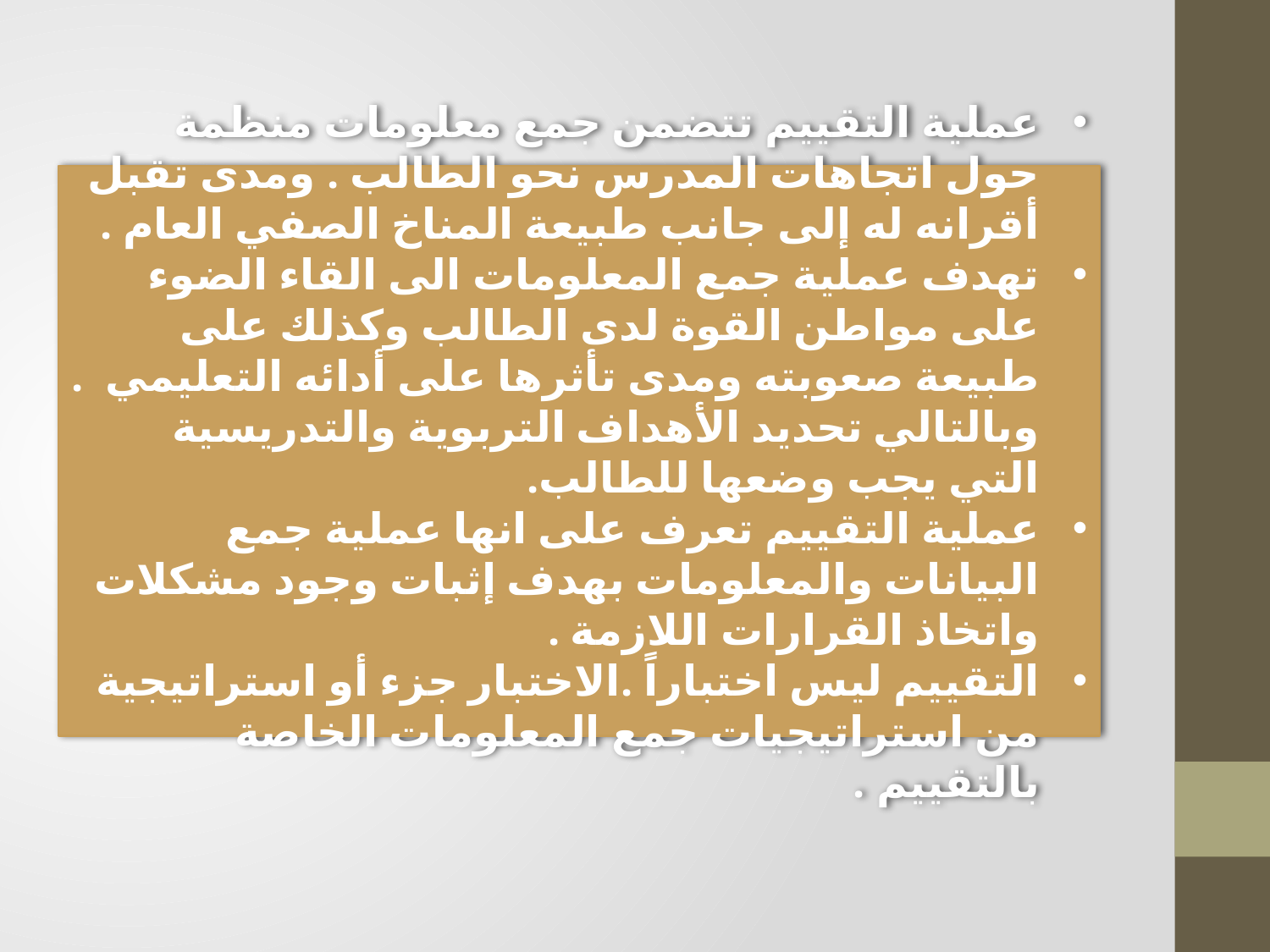

عملية التقييم تتضمن جمع معلومات منظمة حول اتجاهات المدرس نحو الطالب . ومدى تقبل أقرانه له إلى جانب طبيعة المناخ الصفي العام .
تهدف عملية جمع المعلومات الى القاء الضوء على مواطن القوة لدى الطالب وكذلك على طبيعة صعوبته ومدى تأثرها على أدائه التعليمي  . وبالتالي تحديد الأهداف التربوية والتدريسية التي يجب وضعها للطالب.
عملية التقييم تعرف على انها عملية جمع البيانات والمعلومات بهدف إثبات وجود مشكلات واتخاذ القرارات اللازمة .
التقييم ليس اختباراً .الاختبار جزء أو استراتيجية من استراتيجيات جمع المعلومات الخاصة بالتقييم .